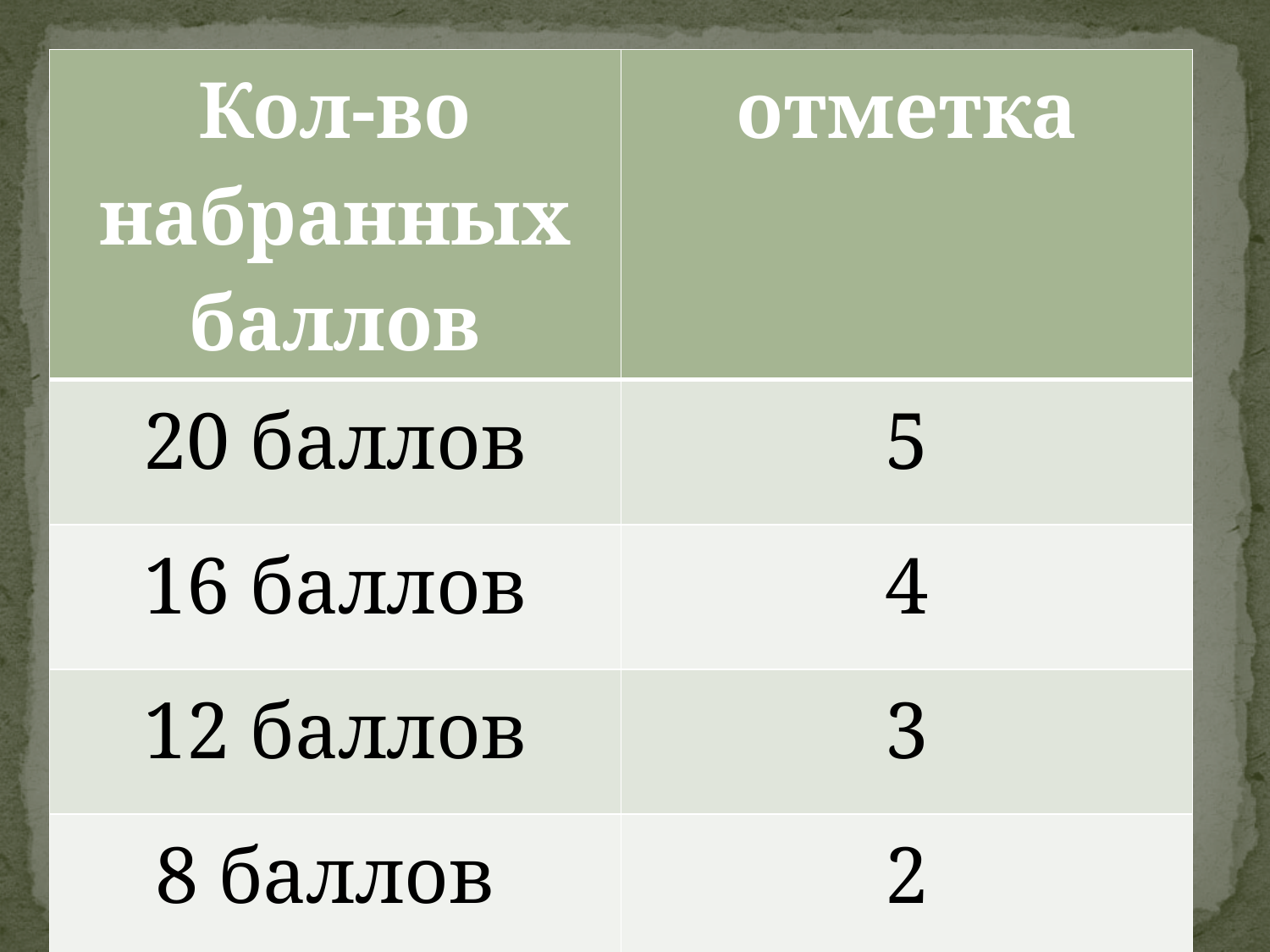

#
| Кол-во набранных баллов | отметка |
| --- | --- |
| 20 баллов | 5 |
| 16 баллов | 4 |
| 12 баллов | 3 |
| 8 баллов | 2 |